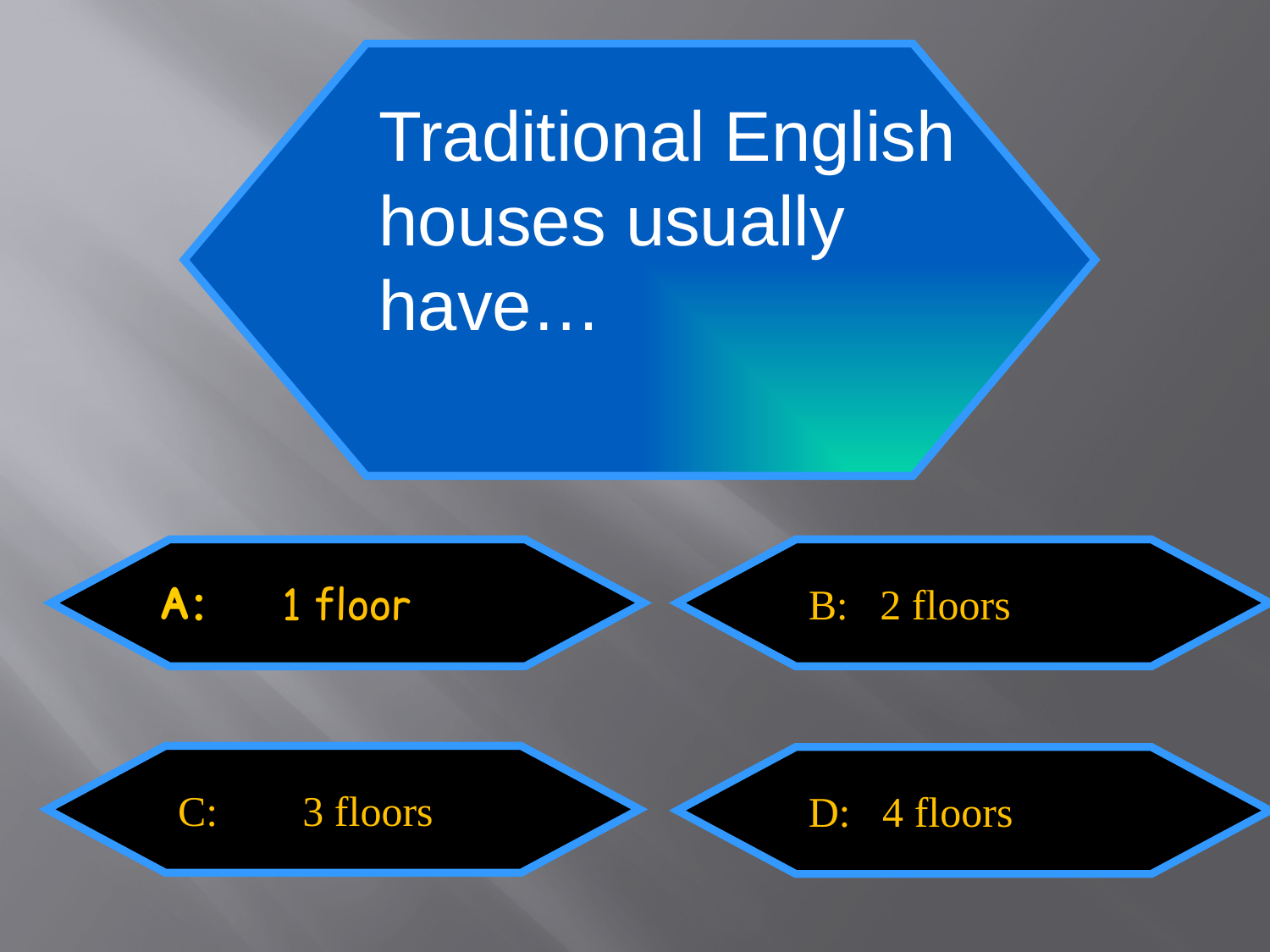

Traditional English
houses usually
have…

1 floor
B:   2 floors
A:
C:        3 floors
D:   4 floors